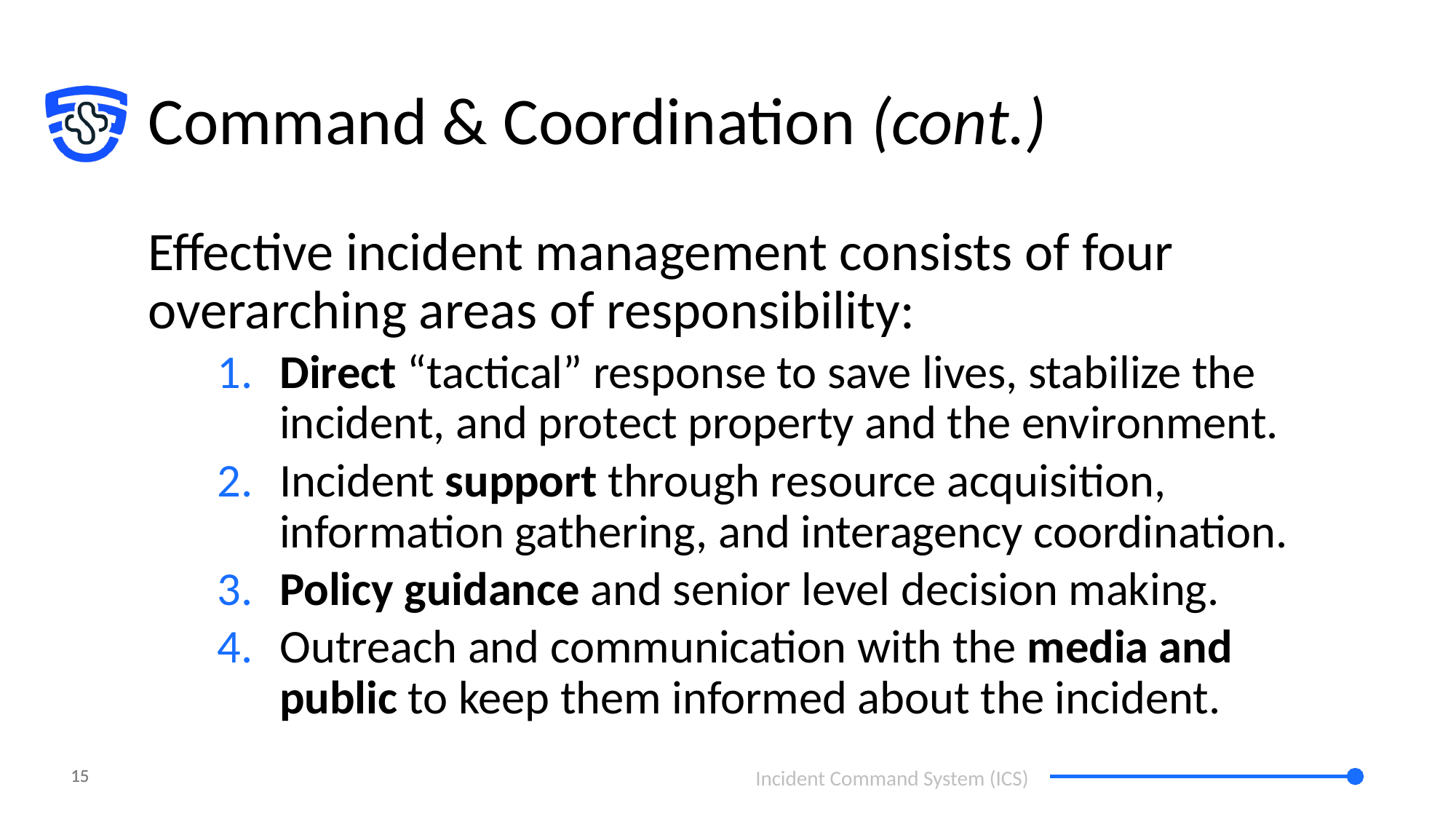

# Command & Coordination (cont.)
Effective incident management consists of four overarching areas of responsibility:
​​Di​rect “tactical” response to save lives, stabilize the incident, and protect property and the environment.
Incident support through resource acquisition, information gathering, and interagency coordination.
​​Policy guidance and senior level decision making.
Outreach and communication with the media and public to keep them informed about the incident.